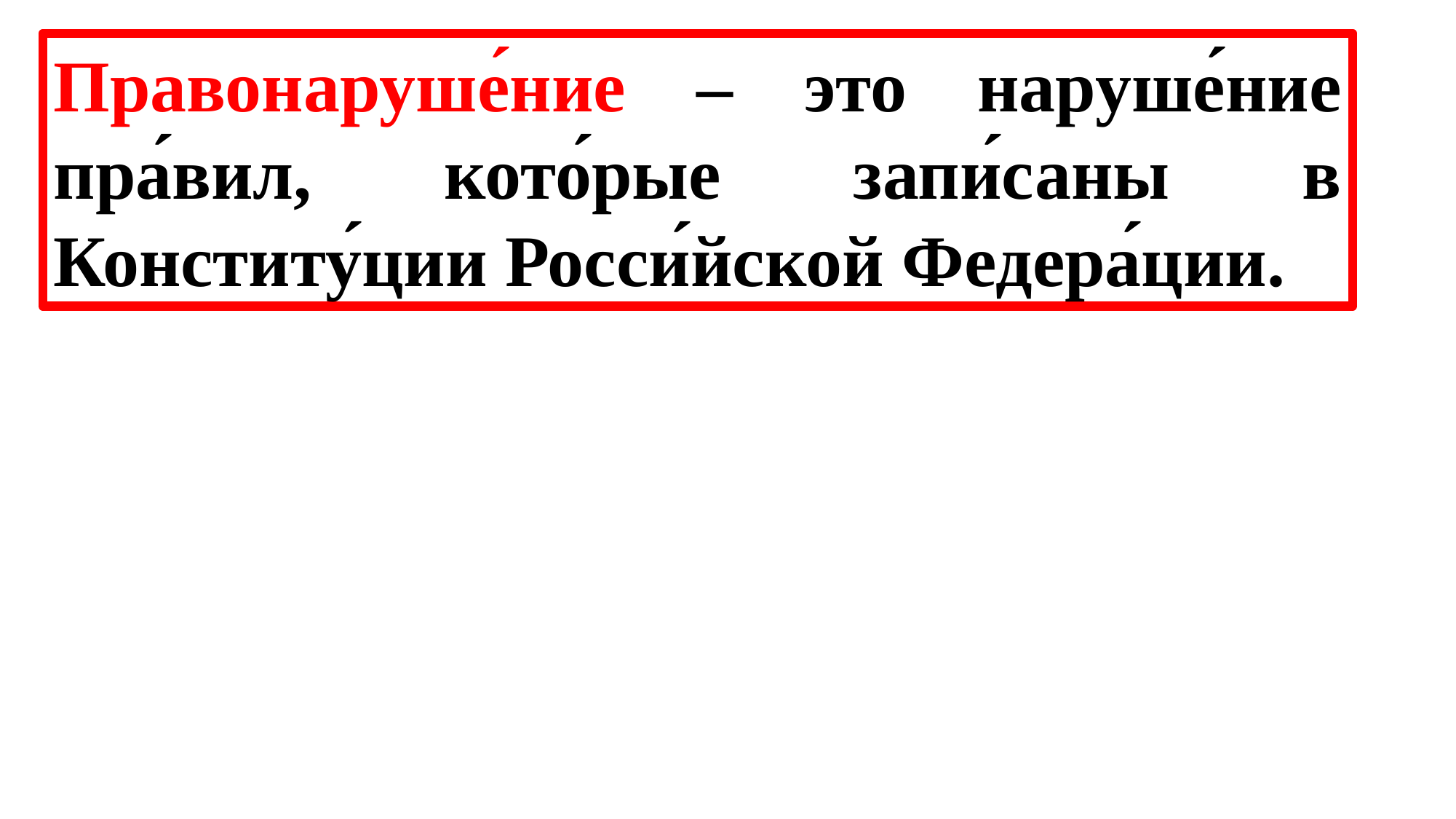

Правонаруше́ние – это наруше́ние пра́вил, кото́рые запи́саны в Конститу́ции Росси́йской Федера́ции.